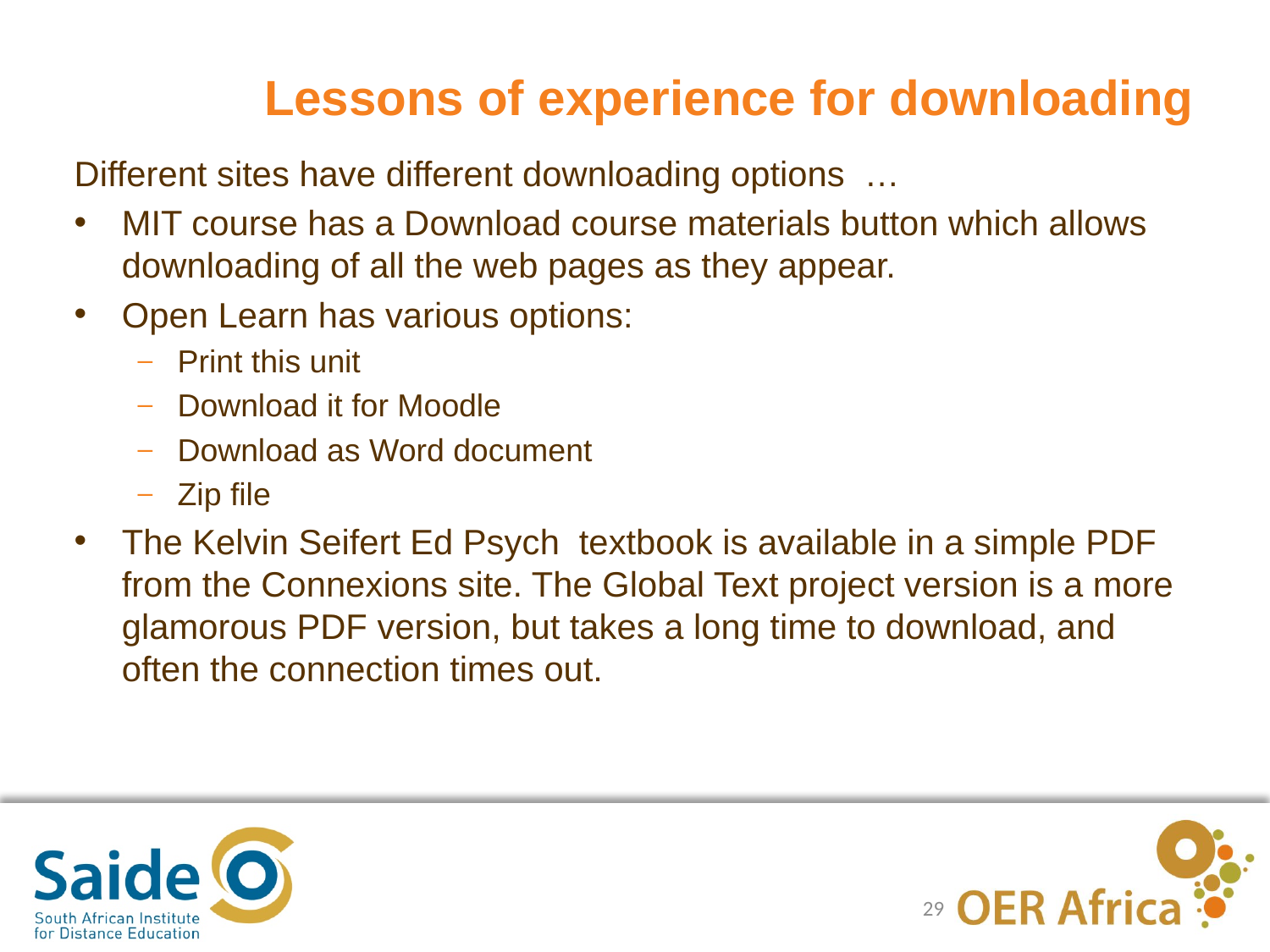

# Lessons of experience for downloading
Different sites have different downloading options  …
MIT course has a Download course materials button which allows downloading of all the web pages as they appear.
Open Learn has various options:
Print this unit
Download it for Moodle
Download as Word document
Zip file
The Kelvin Seifert Ed Psych  textbook is available in a simple PDF from the Connexions site. The Global Text project version is a more glamorous PDF version, but takes a long time to download, and often the connection times out.
29